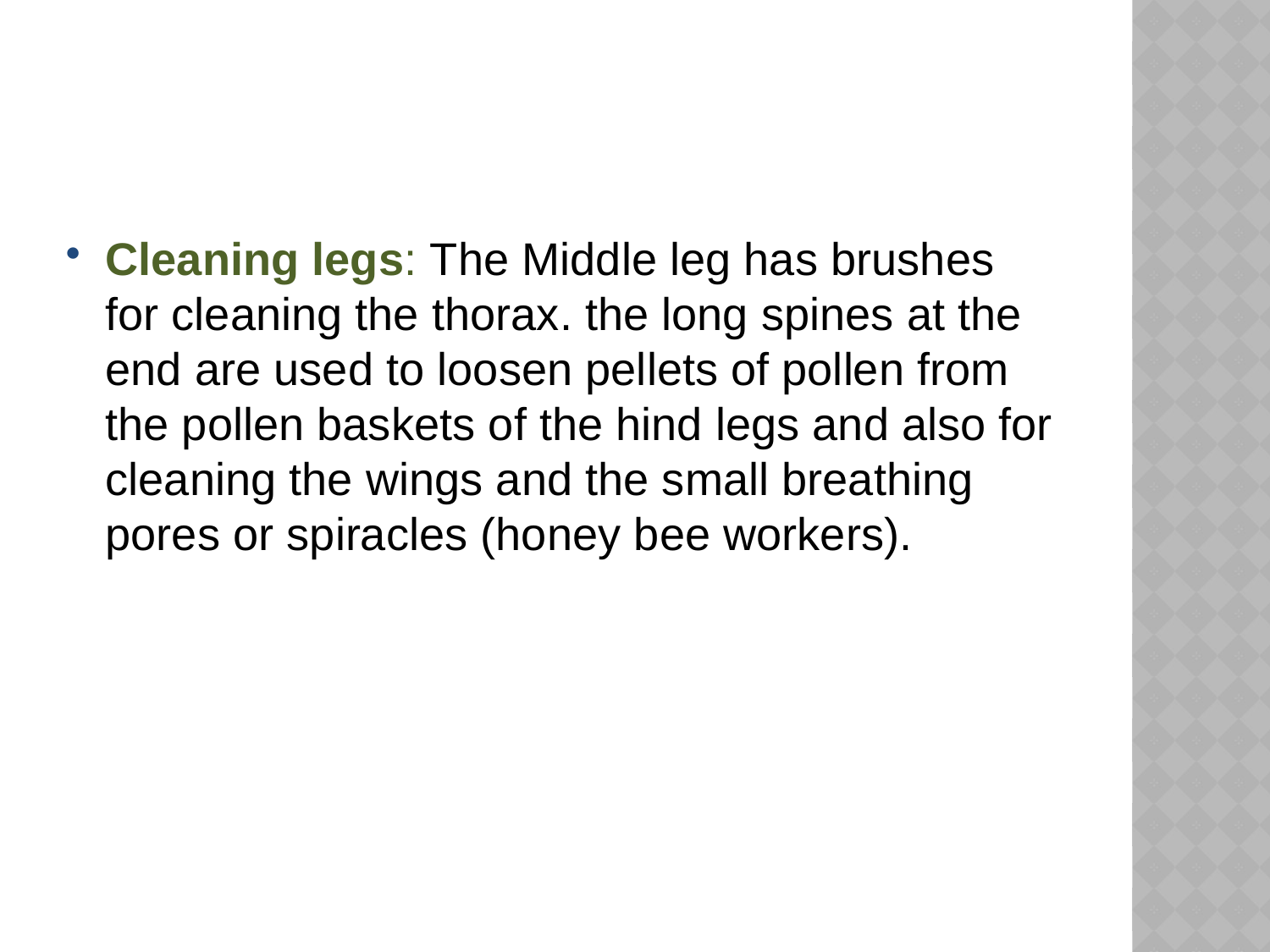

#
Cleaning legs: The Middle leg has brushes for cleaning the thorax. the long spines at the end are used to loosen pellets of pollen from the pollen baskets of the hind legs and also for cleaning the wings and the small breathing pores or spiracles (honey bee workers).